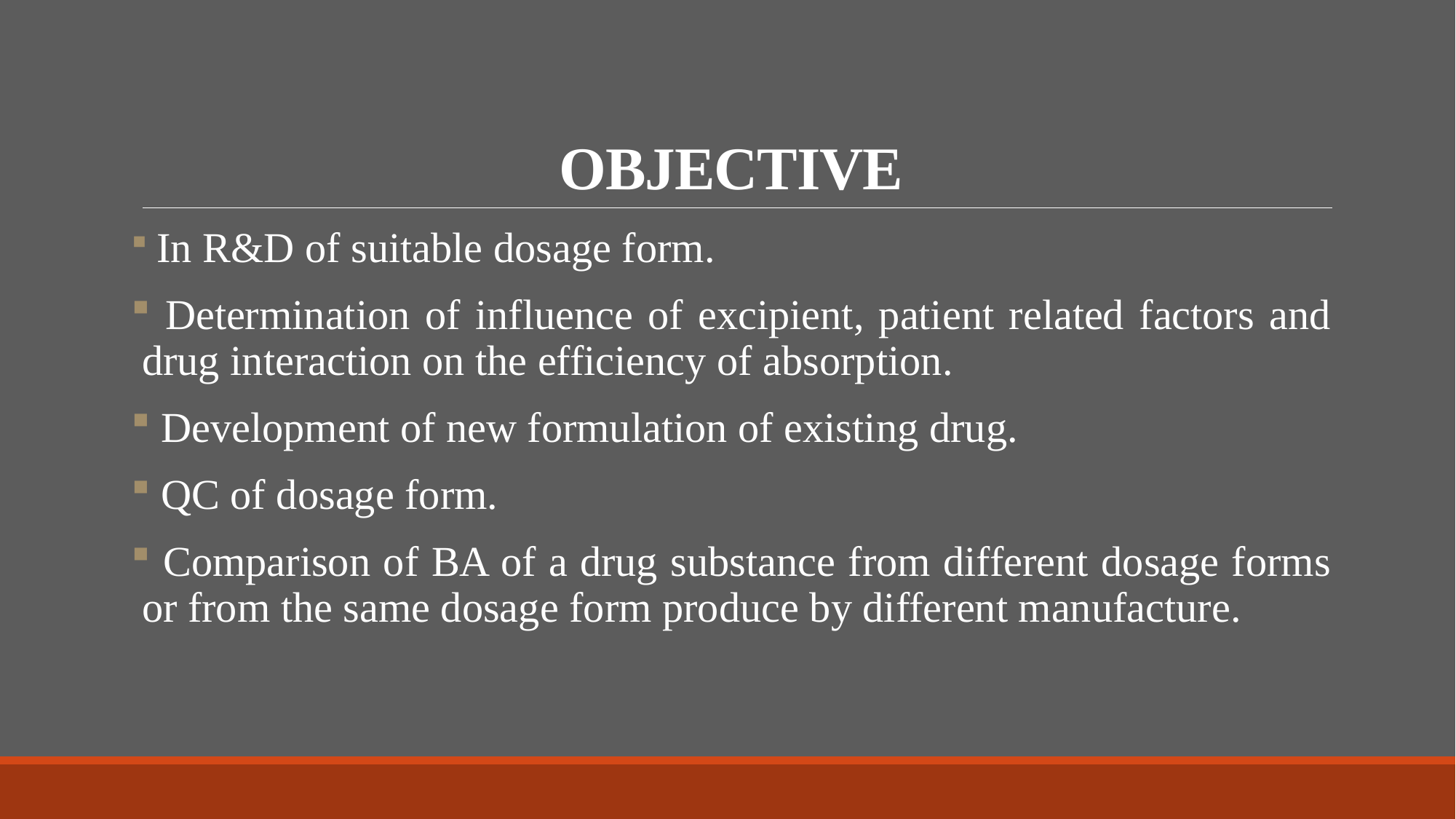

# OBJECTIVE
 In R&D of suitable dosage form.
 Determination of influence of excipient, patient related factors and drug interaction on the efficiency of absorption.
 Development of new formulation of existing drug.
 QC of dosage form.
 Comparison of BA of a drug substance from different dosage forms or from the same dosage form produce by different manufacture.